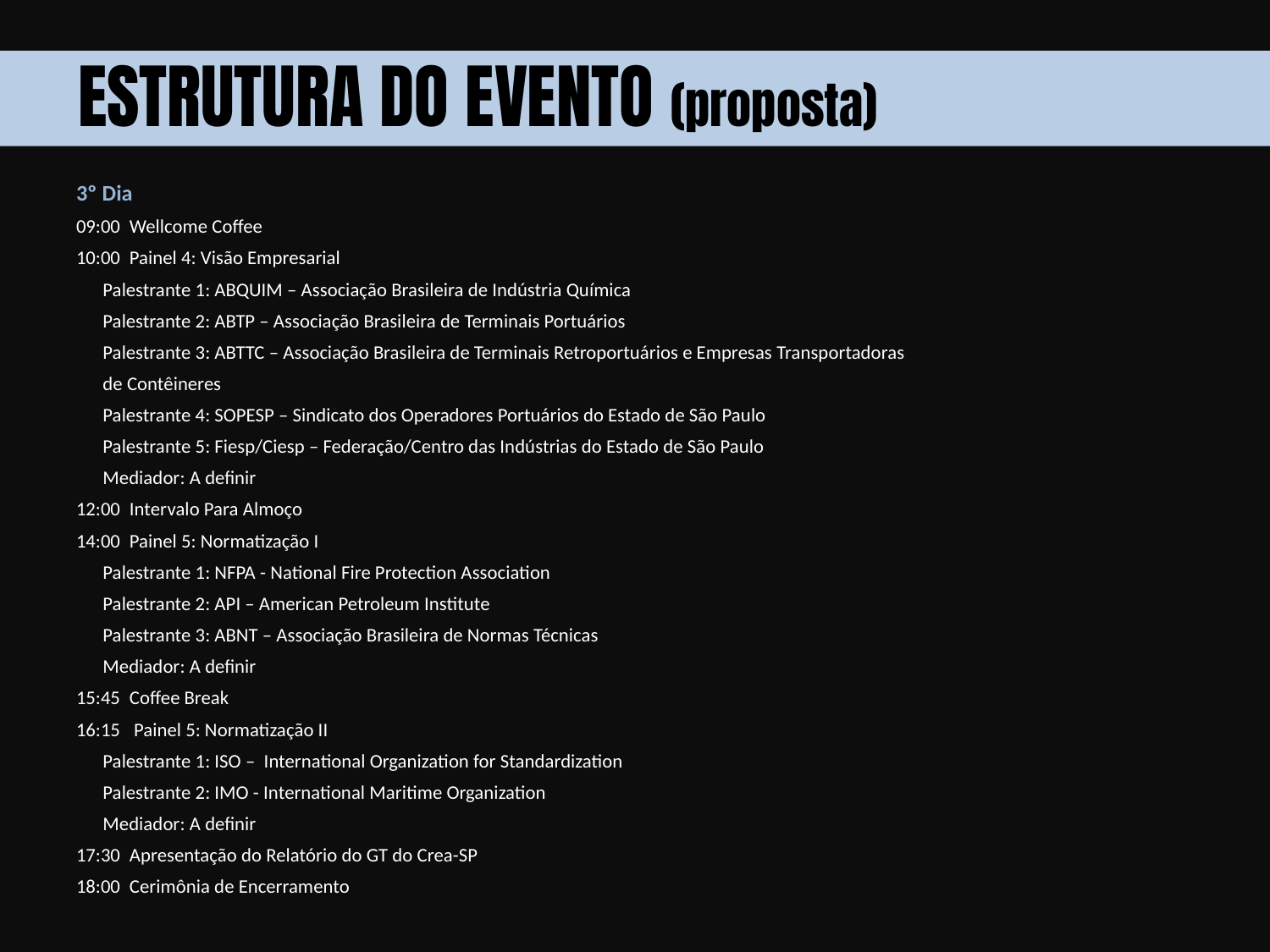

ESTRUTURA DO EVENTO (proposta)

3º Dia
09:00	Wellcome Coffee
10:00	Painel 4: Visão Empresarial
	Palestrante 1: ABQUIM – Associação Brasileira de Indústria Química
	Palestrante 2: ABTP – Associação Brasileira de Terminais Portuários
	Palestrante 3: ABTTC – Associação Brasileira de Terminais Retroportuários e Empresas Transportadoras
	de Contêineres
	Palestrante 4: SOPESP – Sindicato dos Operadores Portuários do Estado de São Paulo
	Palestrante 5: Fiesp/Ciesp – Federação/Centro das Indústrias do Estado de São Paulo
	Mediador: A definir
12:00	Intervalo Para Almoço
14:00	Painel 5: Normatização I
	Palestrante 1: NFPA - National Fire Protection Association
	Palestrante 2: API – American Petroleum Institute
	Palestrante 3: ABNT – Associação Brasileira de Normas Técnicas
	Mediador: A definir
15:45	Coffee Break
16:15	 Painel 5: Normatização II
	Palestrante 1: ISO –  International Organization for Standardization
	Palestrante 2: IMO - International Maritime Organization
	Mediador: A definir
17:30	Apresentação do Relatório do GT do Crea-SP
18:00	Cerimônia de Encerramento